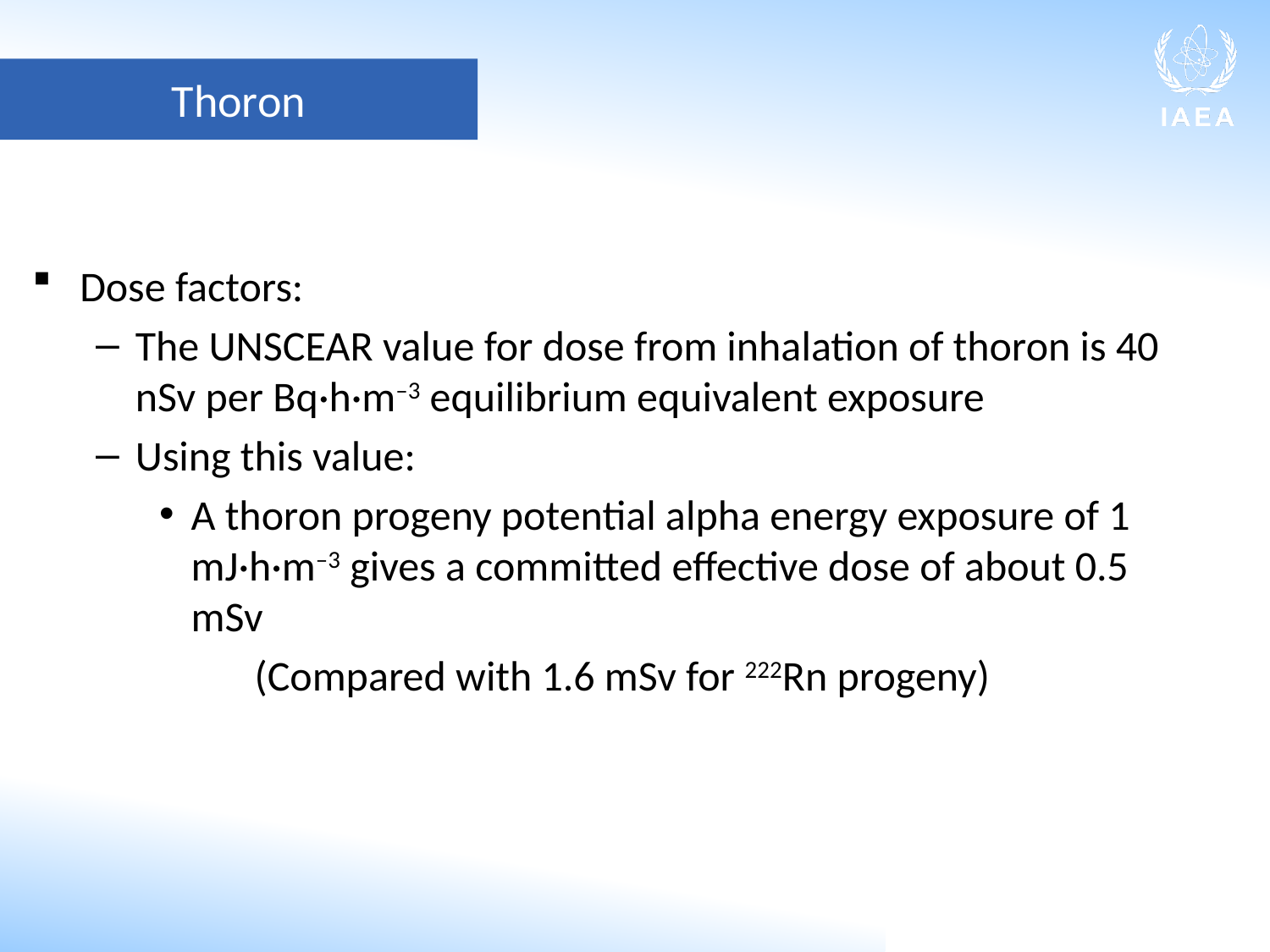

Thoron
Dose factors:
The UNSCEAR value for dose from inhalation of thoron is 40 nSv per Bq·h·m–3 equilibrium equivalent exposure
Using this value:
A thoron progeny potential alpha energy exposure of 1 mJ·h·m–3 gives a committed effective dose of about 0.5 mSv
	(Compared with 1.6 mSv for 222Rn progeny)